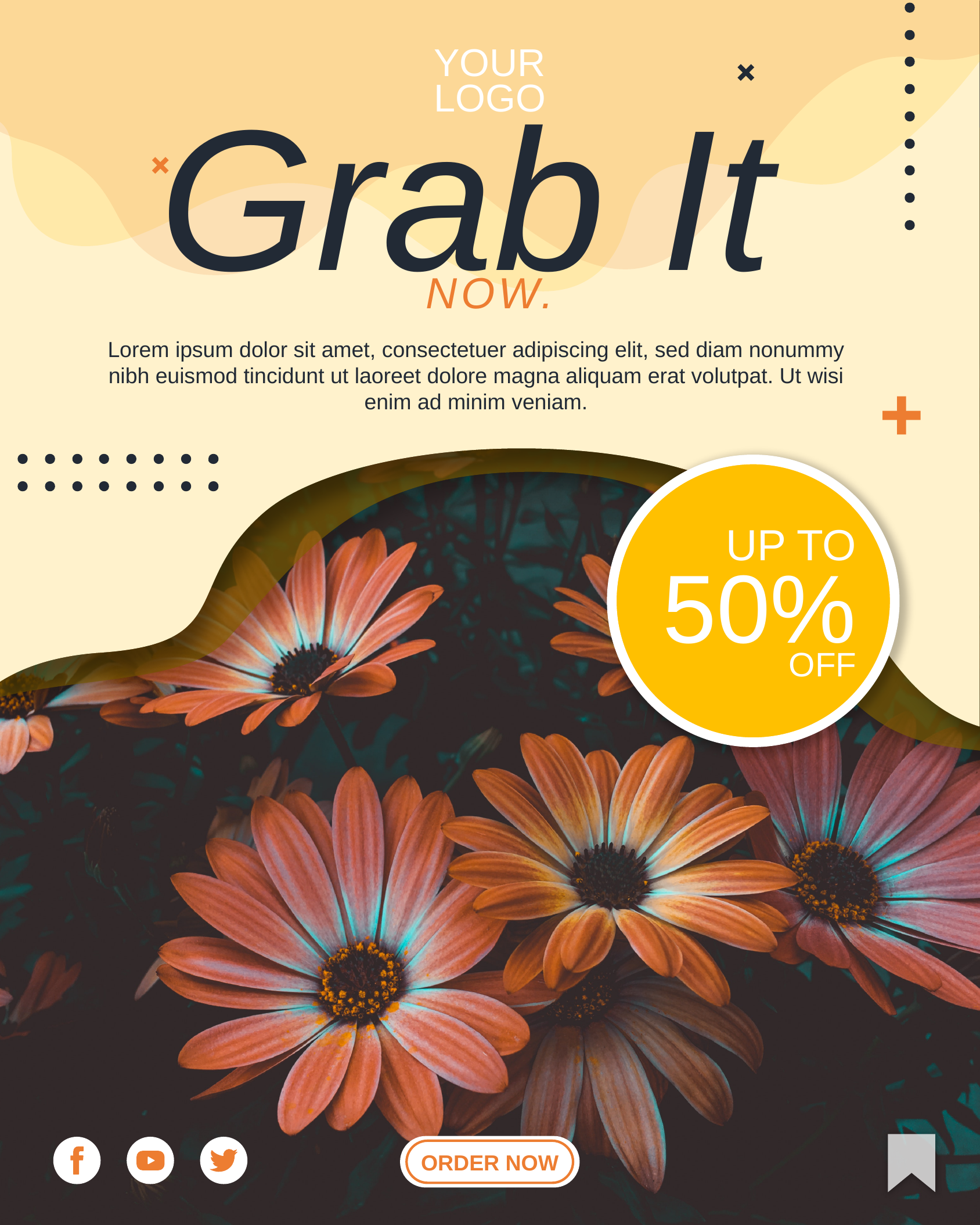

YOUR
LOGO

Grab It

NOW.
Lorem ipsum dolor sit amet, consectetuer adipiscing elit, sed diam nonummy nibh euismod tincidunt ut laoreet dolore magna aliquam erat volutpat. Ut wisi enim ad minim veniam.

UP TO
50%
OFF

ORDER NOW